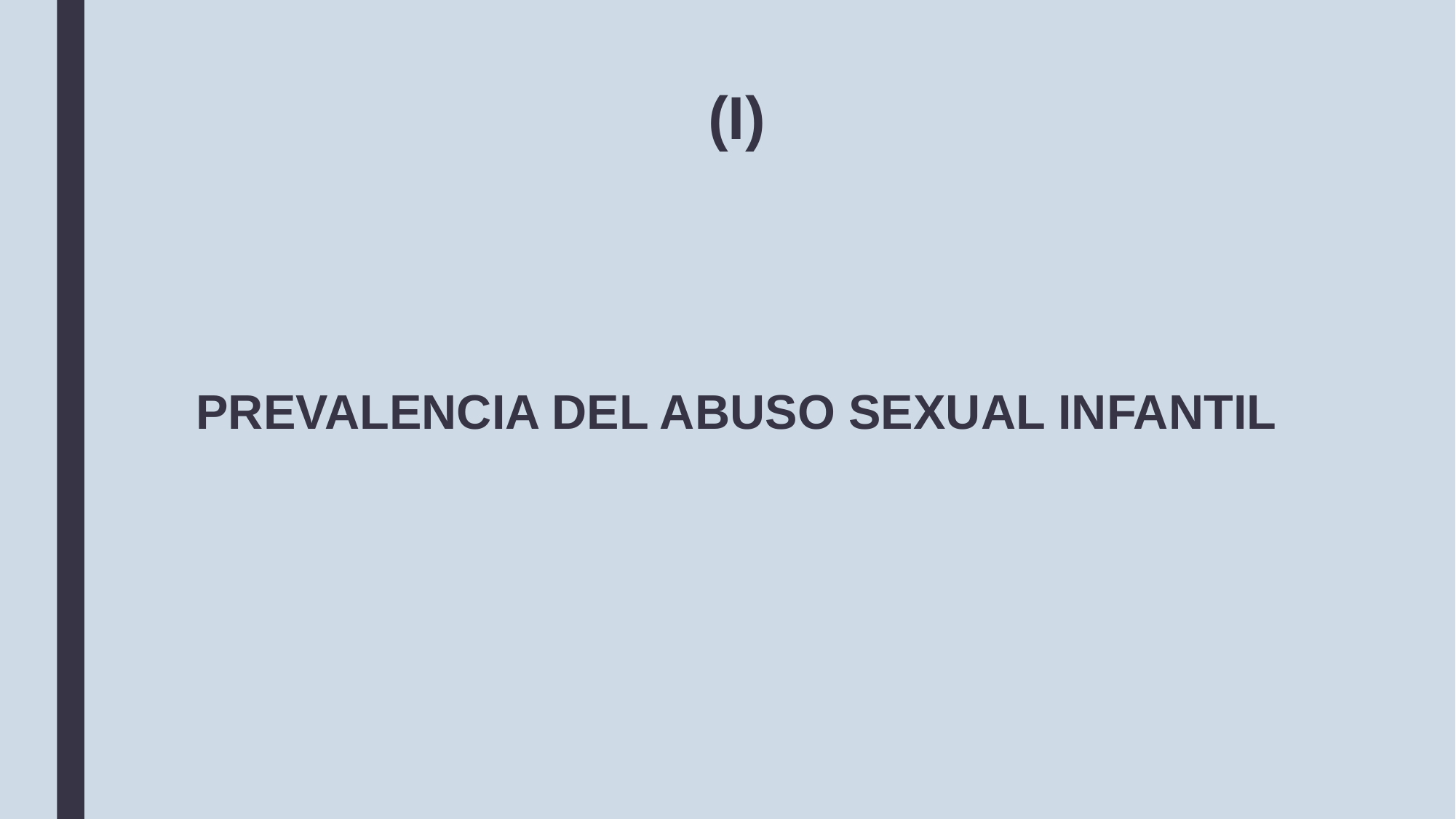

# (I)

PREVALENCIA DEL ABUSO SEXUAL INFANTIL